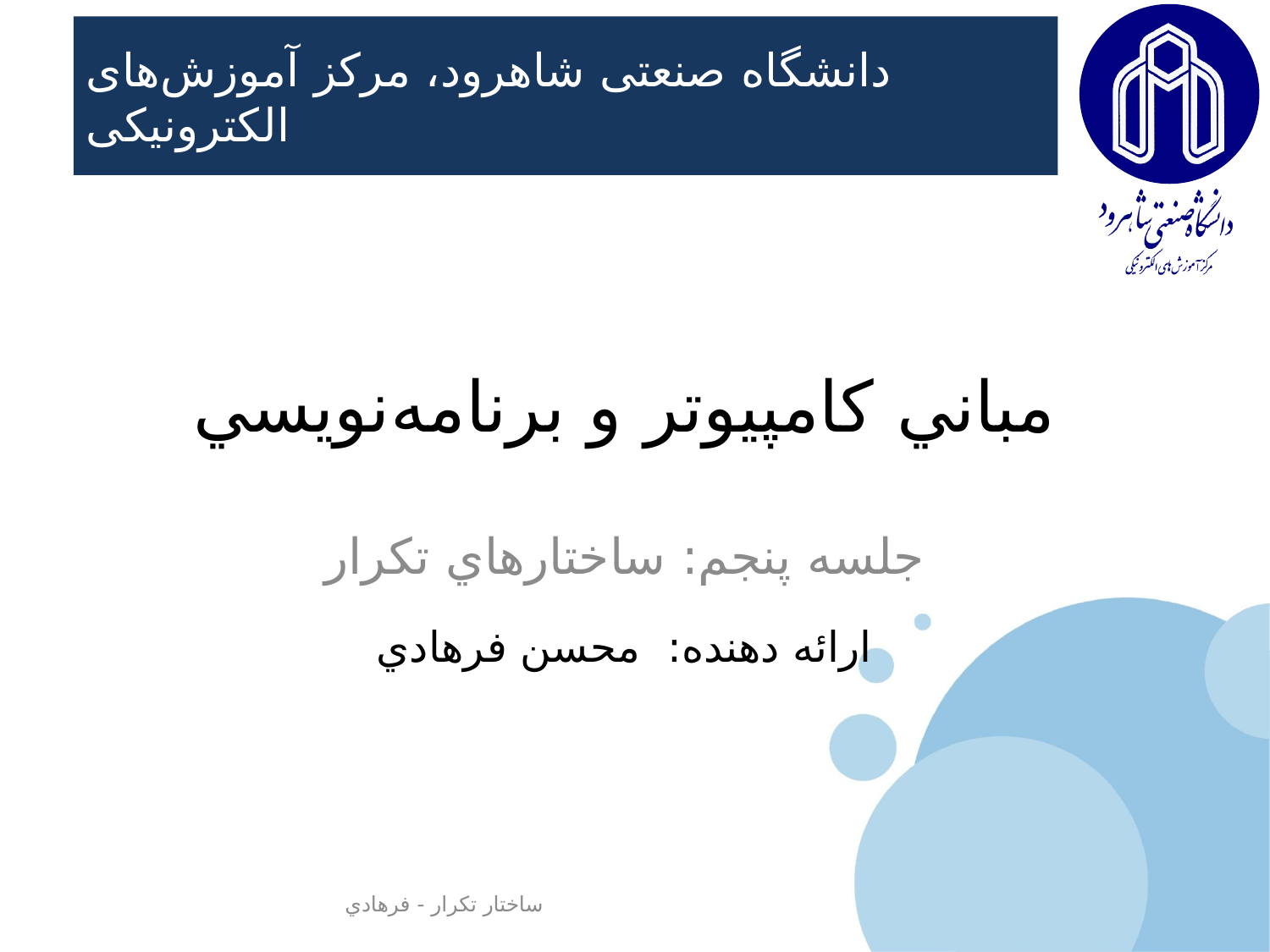

# مباني کامپيوتر و برنامه‌نويسي
جلسه پنجم: ساختارهاي تکرار
ارائه دهنده:  محسن فرهادي

ساختار تکرار - فرهادي